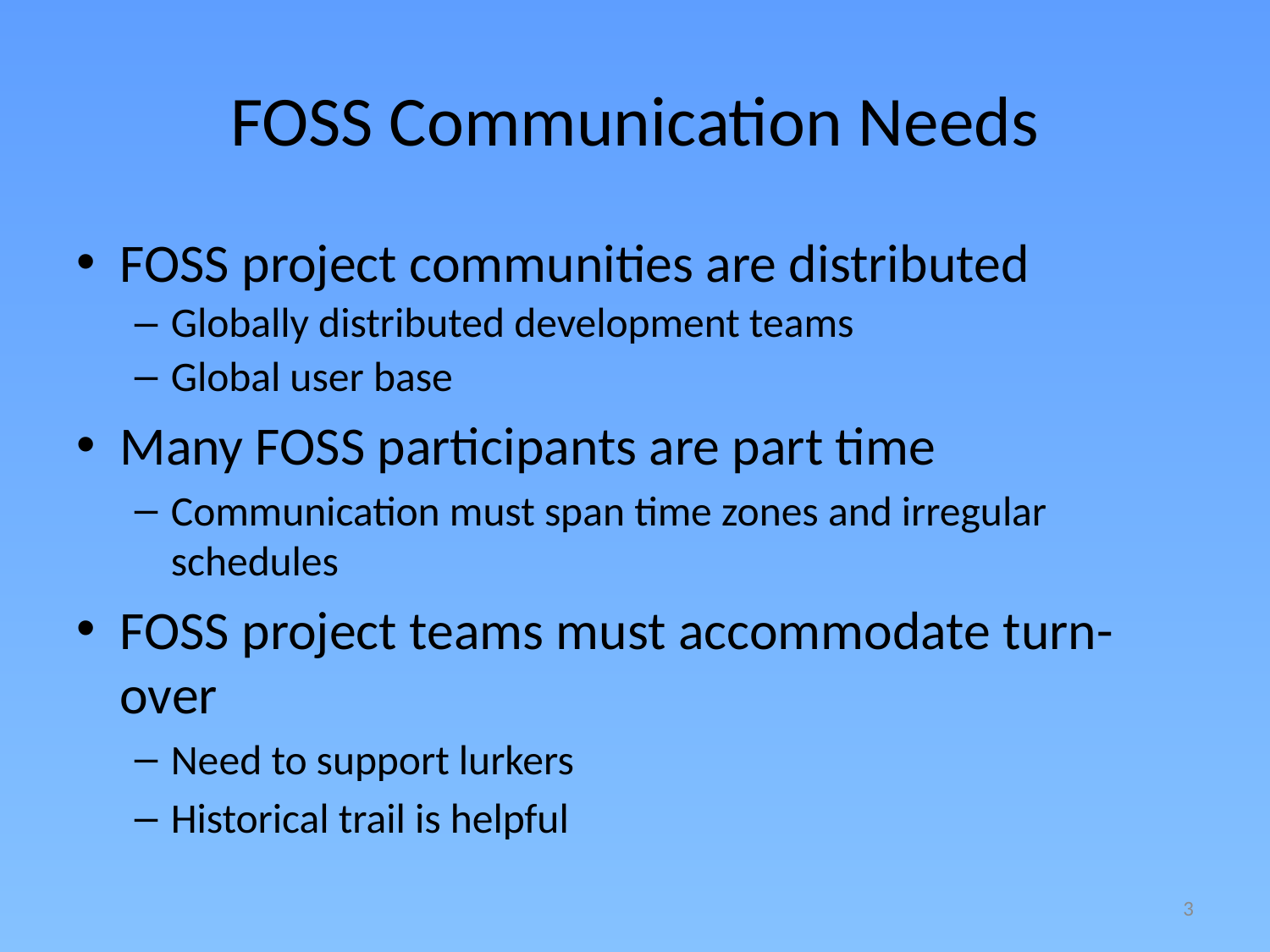

# FOSS Communication Needs
FOSS project communities are distributed
Globally distributed development teams
Global user base
Many FOSS participants are part time
Communication must span time zones and irregular schedules
FOSS project teams must accommodate turn-over
Need to support lurkers
Historical trail is helpful
3